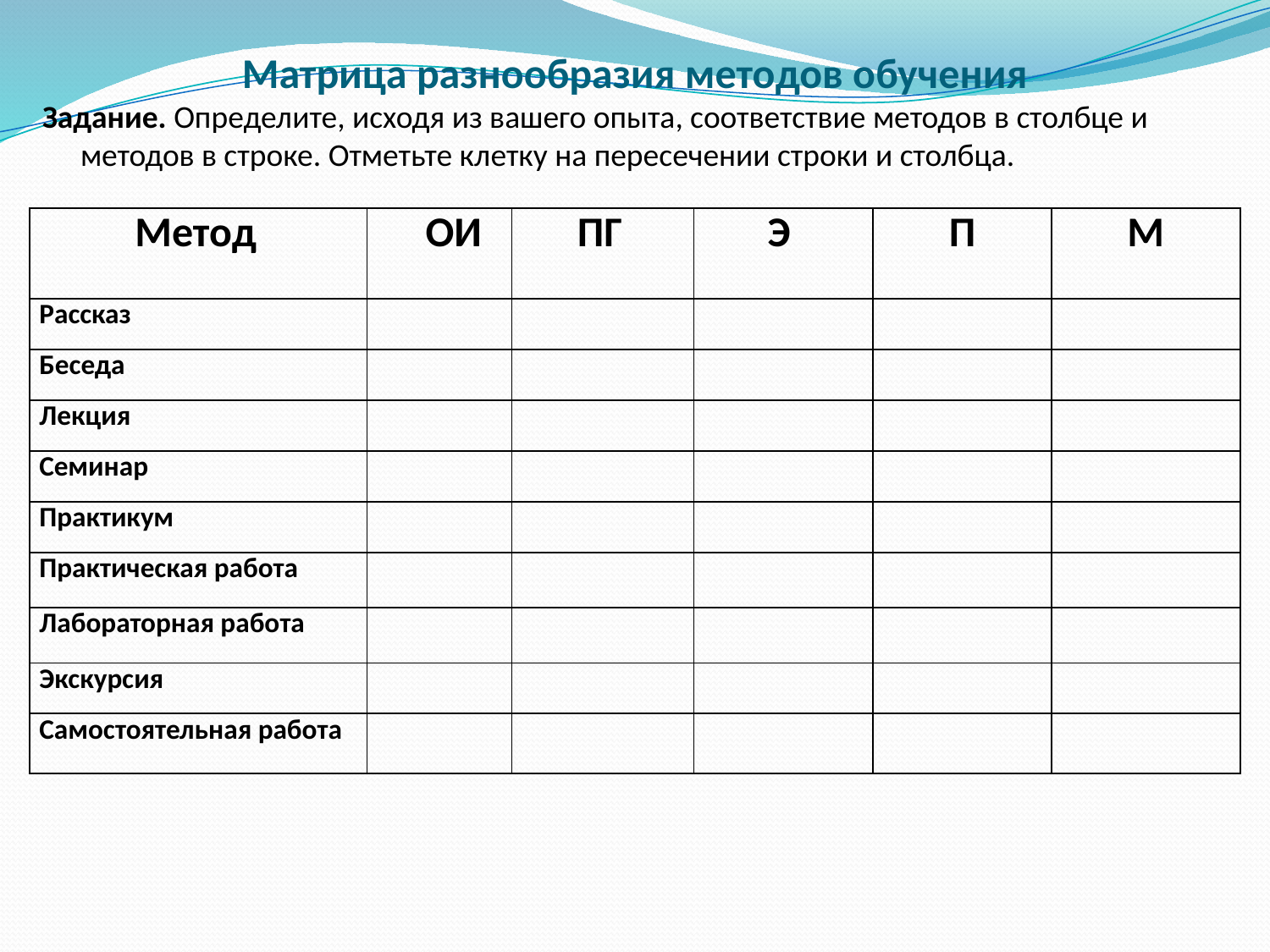

Матрица разнообразия методов обучения
Задание. Определите, исходя из вашего опыта, соответствие методов в столбце и методов в строке. Отметьте клетку на пересечении строки и столбца.

| Метод | ОИ | ПГ | Э | П | М |
| --- | --- | --- | --- | --- | --- |
| Рассказ |  |  |  |  |  |
| Беседа |  |  |  |  |  |
| Лекция |  |  |  |  |  |
| Семинар |  |  |  |  |  |
| Практикум |  |  |  |  |  |
| Практическая работа |  |  |  |  |  |
| Лабораторная работа |  |  |  |  |  |
| Экскурсия |  |  |  |  |  |
| Самостоятельная работа |  |  |  |  |  |